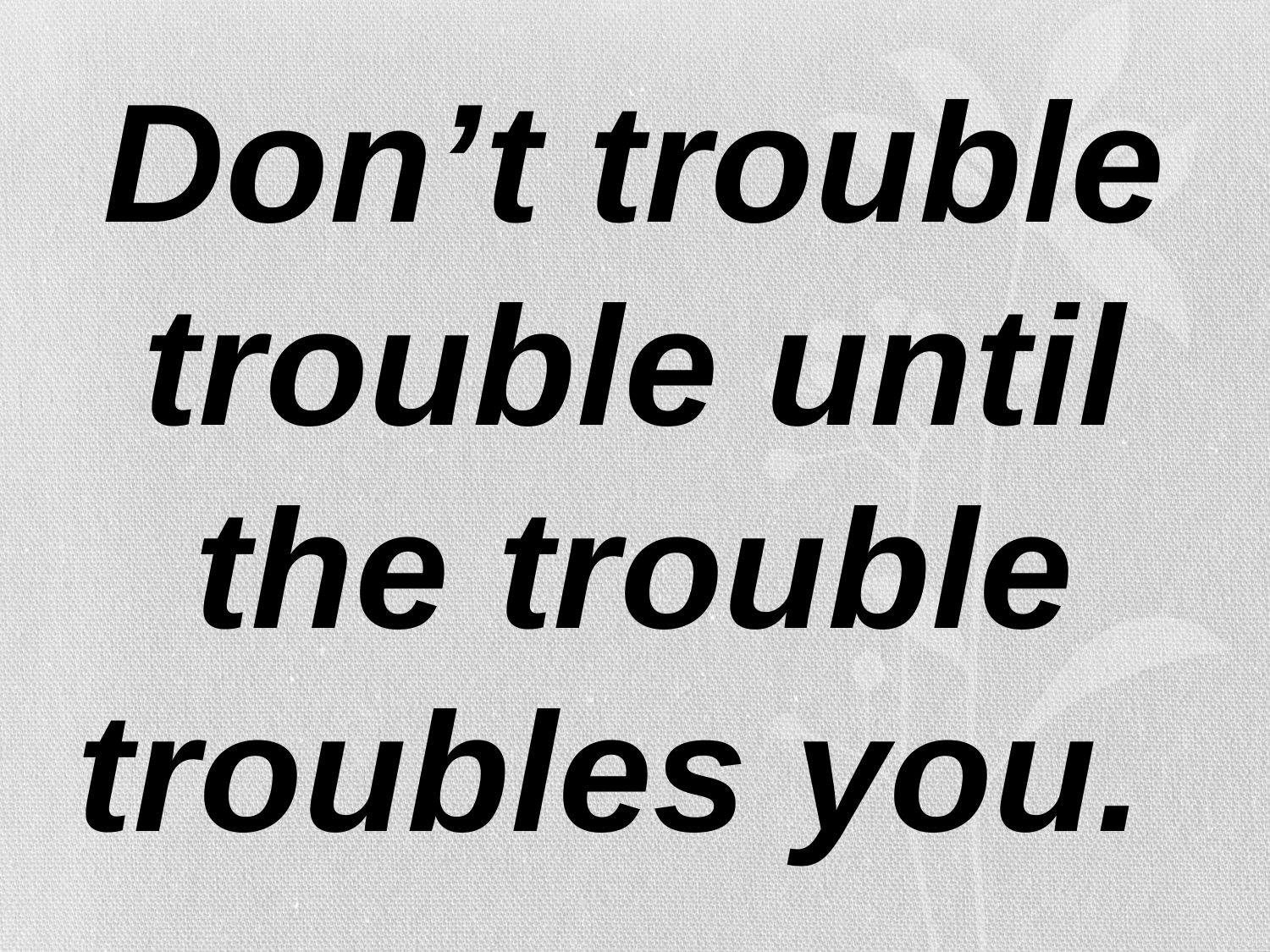

Don’t trouble trouble until the trouble troubles you.